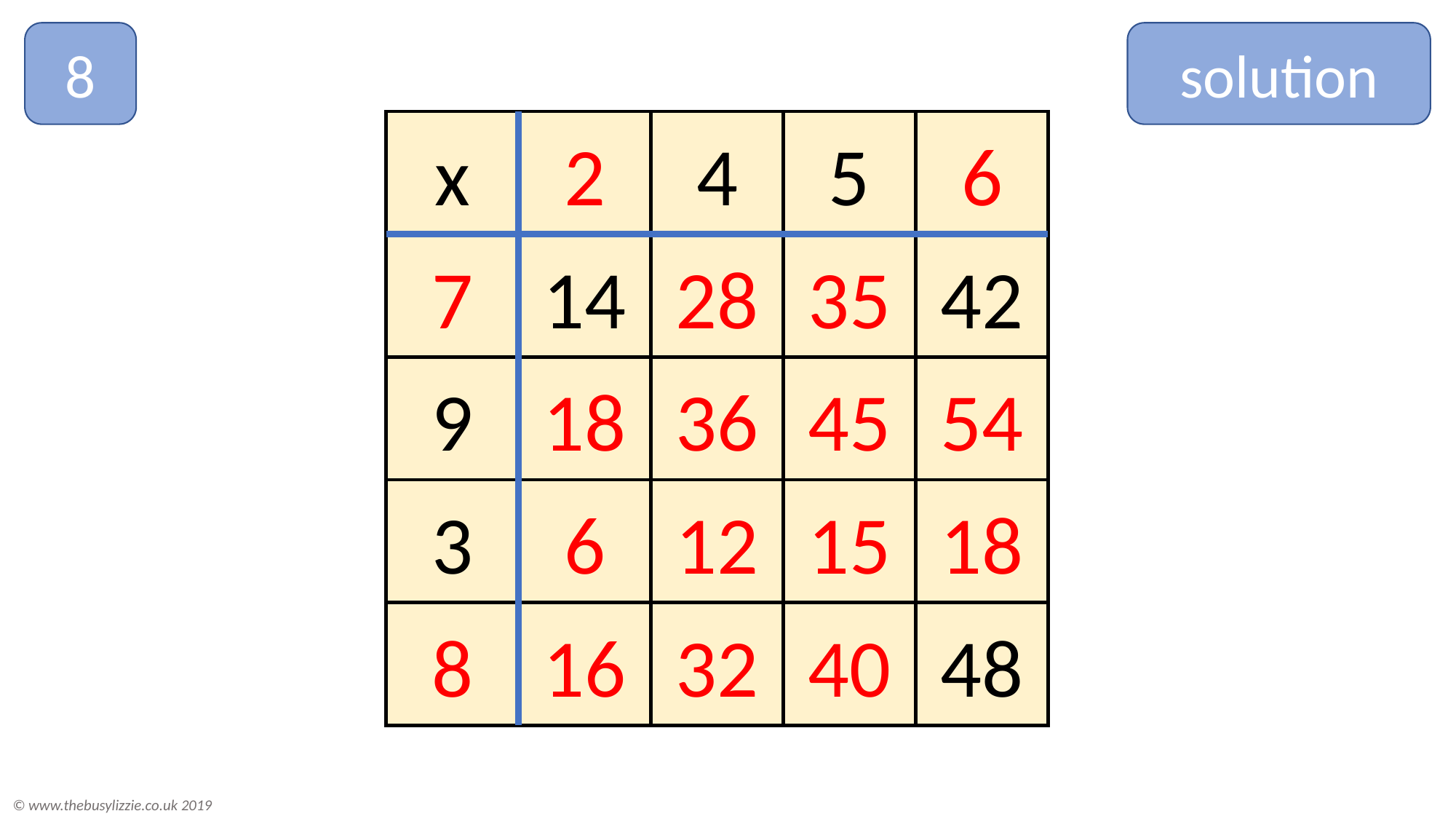

8
solution
x
2
4
5
6
7
14
28
35
42
9
18
36
45
54
3
6
12
15
18
8
16
32
40
48
© www.thebusylizzie.co.uk 2019